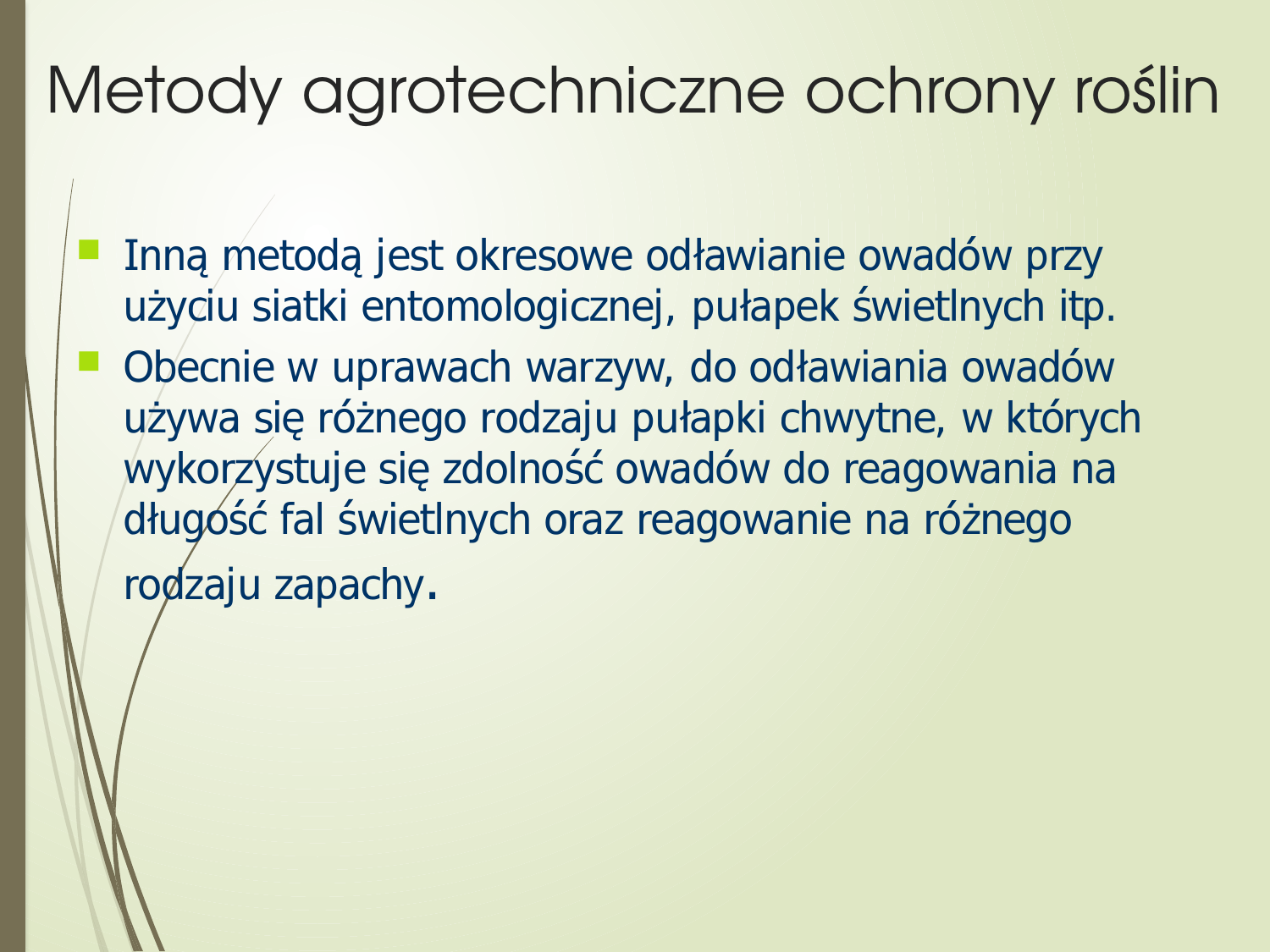

Metody agrotechniczne ochrony roślin
Inną metodą jest okresowe odławianie owadów przy
użyciu siatki entomologicznej, pułapek świetlnych itp.
Obecnie w uprawach warzyw, do odławiania owadów używa się różnego rodzaju pułapki chwytne, w których wykorzystuje się zdolność owadów do reagowania na długość fal świetlnych oraz reagowanie na różnego rodzaju zapachy.